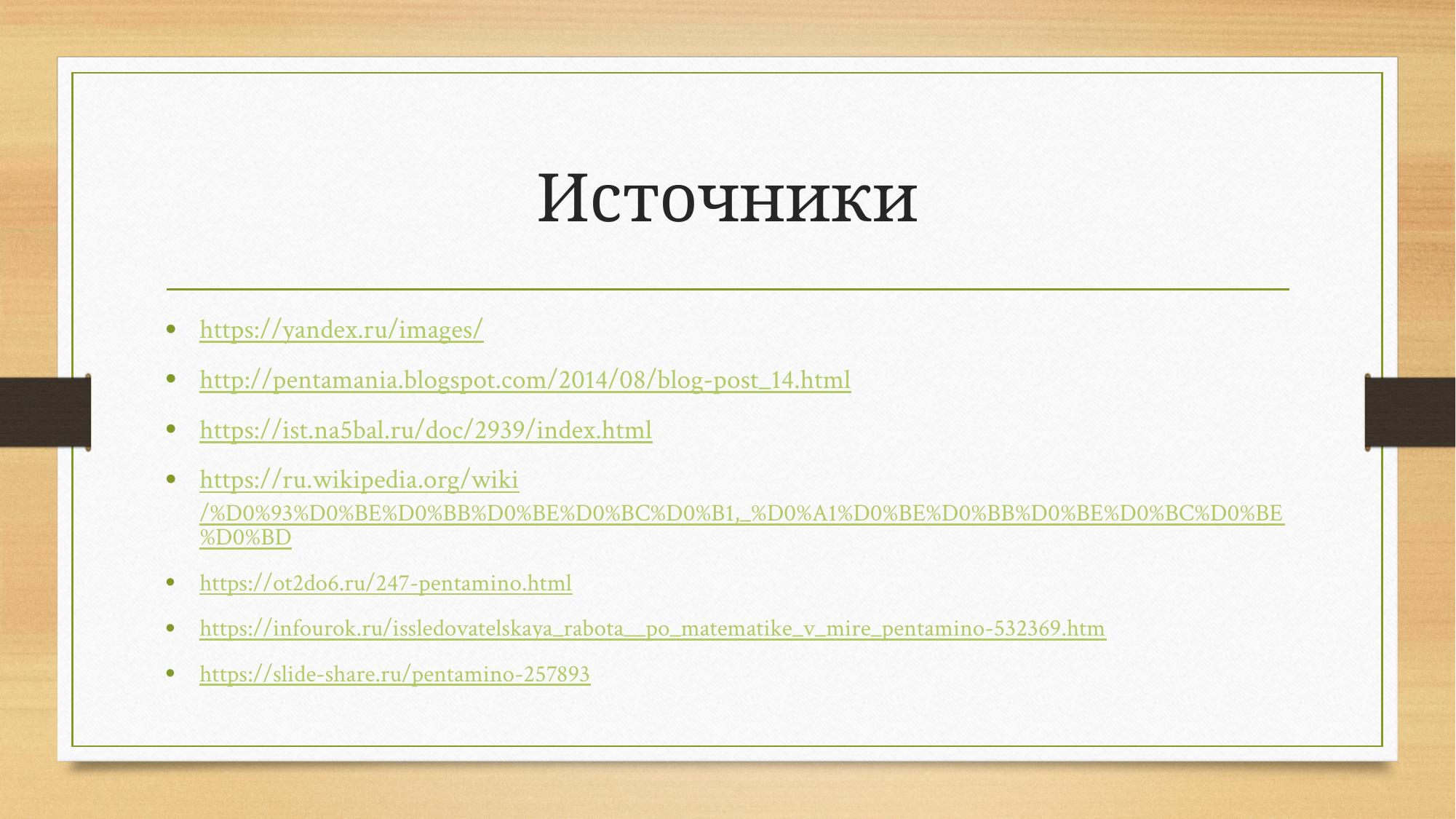

# Источники
https://yandex.ru/images/
http://pentamania.blogspot.com/2014/08/blog-post_14.html
https://ist.na5bal.ru/doc/2939/index.html
https://ru.wikipedia.org/wiki/%D0%93%D0%BE%D0%BB%D0%BE%D0%BC%D0%B1,_%D0%A1%D0%BE%D0%BB%D0%BE%D0%BC%D0%BE%D0%BD
https://ot2do6.ru/247-pentamino.html
https://infourok.ru/issledovatelskaya_rabota__po_matematike_v_mire_pentamino-532369.htm
https://slide-share.ru/pentamino-257893